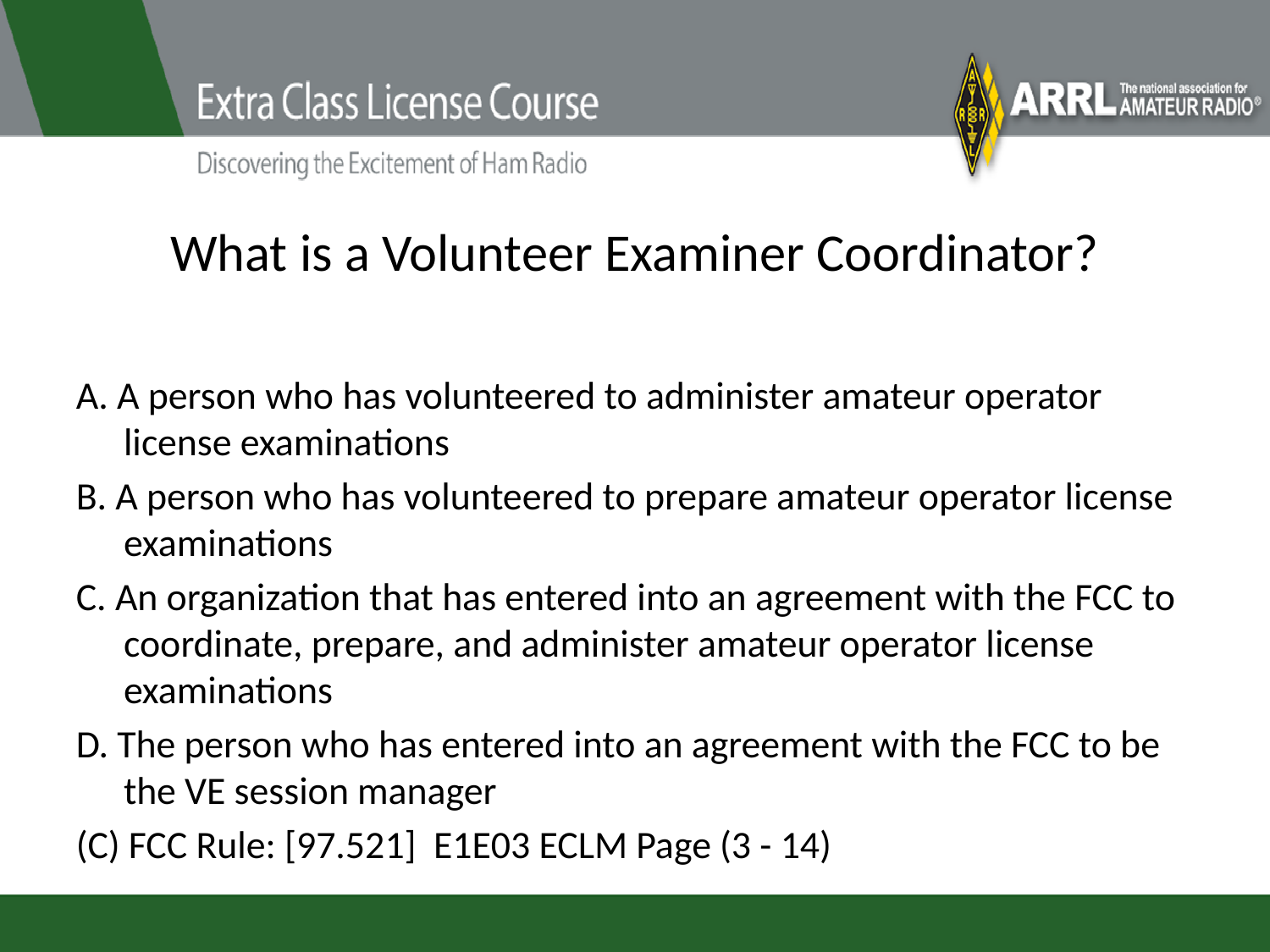

# What is a Volunteer Examiner Coordinator?
A. A person who has volunteered to administer amateur operator license examinations
B. A person who has volunteered to prepare amateur operator license examinations
C. An organization that has entered into an agreement with the FCC to coordinate, prepare, and administer amateur operator license examinations
D. The person who has entered into an agreement with the FCC to be the VE session manager
(C) FCC Rule: [97.521]  E1E03 ECLM Page (3 - 14)